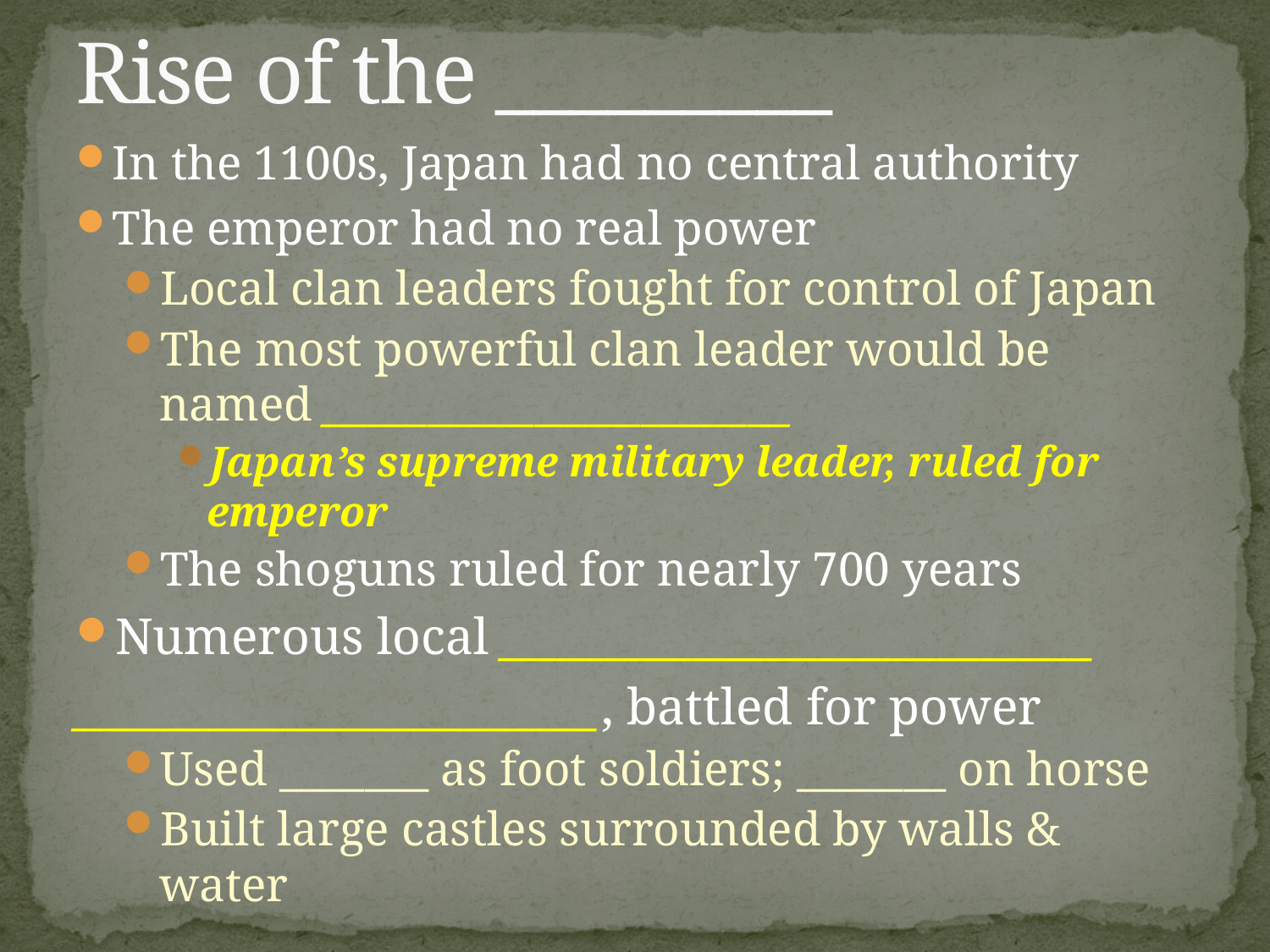

# Rise of the _________
In the 1100s, Japan had no central authority
The emperor had no real power
Local clan leaders fought for control of Japan
The most powerful clan leader would be named ______________________
Japan’s supreme military leader, ruled for emperor
The shoguns ruled for nearly 700 years
Numerous local __________________________
_______________________, battled for power
Used _______ as foot soldiers; _______ on horse
Built large castles surrounded by walls & water